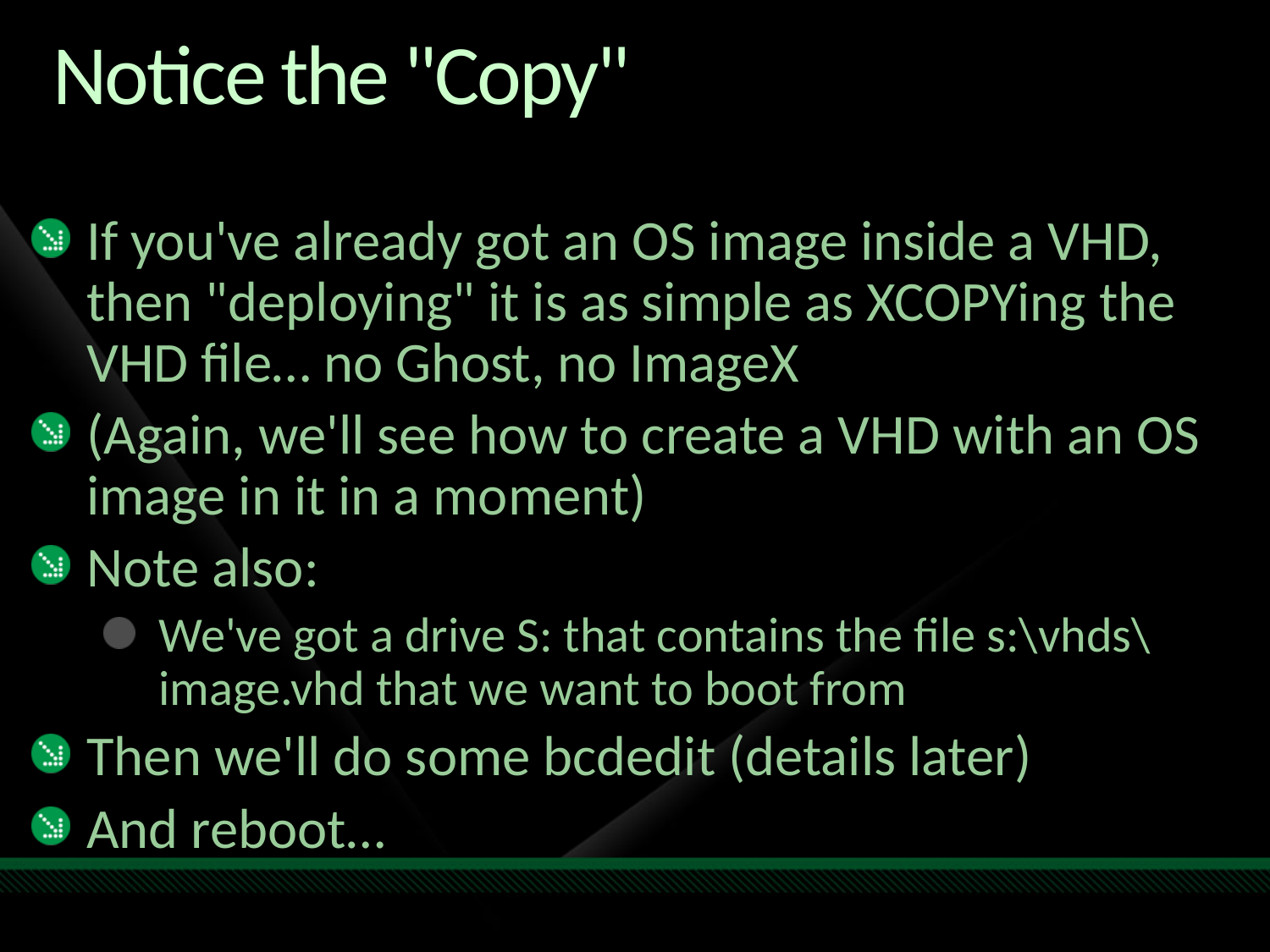

# Notice the "Copy"
If you've already got an OS image inside a VHD, then "deploying" it is as simple as XCOPYing the VHD file… no Ghost, no ImageX
(Again, we'll see how to create a VHD with an OS image in it in a moment)
Note also:
We've got a drive S: that contains the file s:\vhds\image.vhd that we want to boot from
Then we'll do some bcdedit (details later)
And reboot…